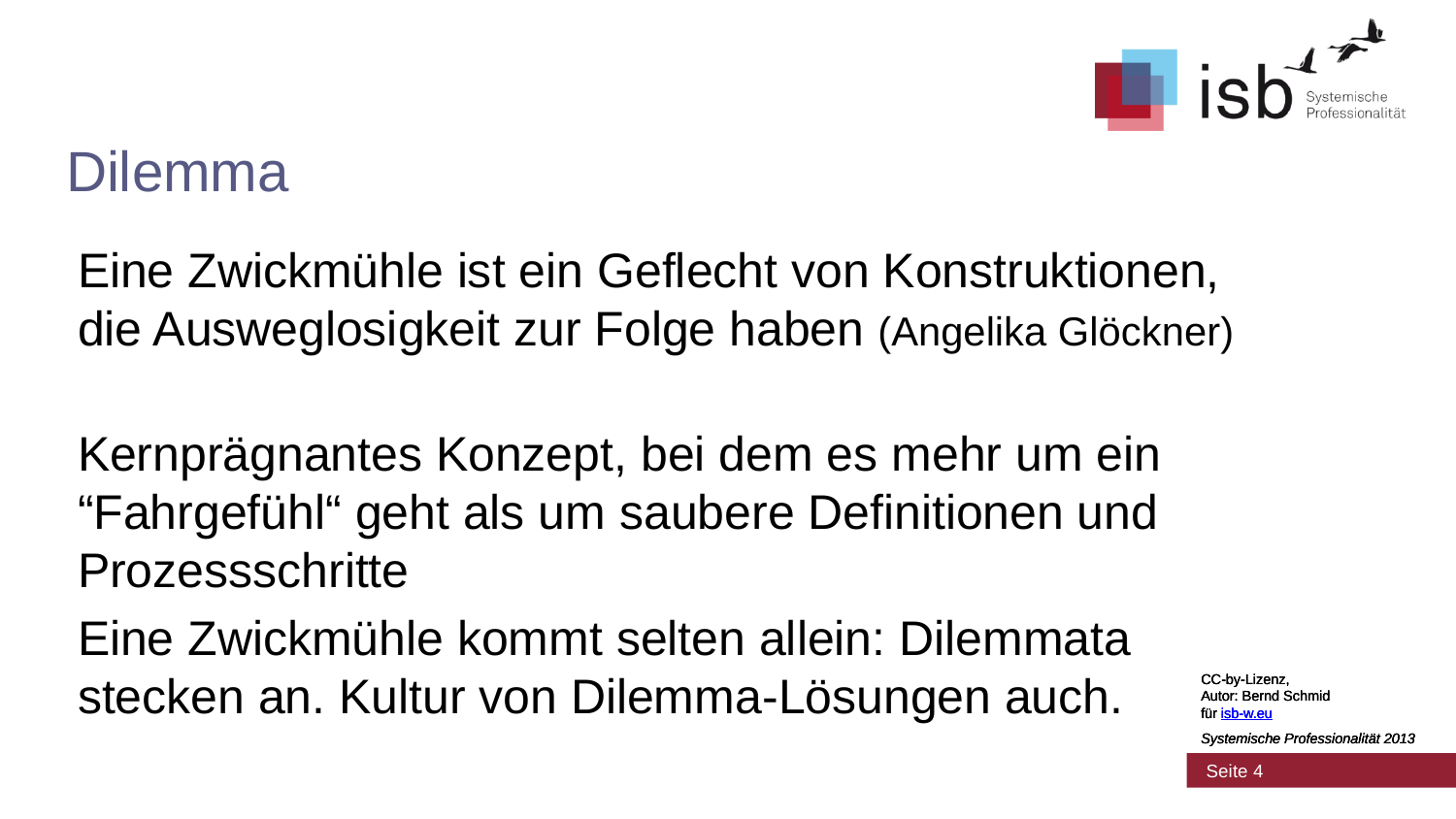

# Dilemma
Eine Zwickmühle ist ein Geflecht von Konstruktionen, die Ausweglosigkeit zur Folge haben (Angelika Glöckner)

Kernprägnantes Konzept, bei dem es mehr um ein “Fahrgefühl“ geht als um saubere Definitionen und Prozessschritte
Eine Zwickmühle kommt selten allein: Dilemmata stecken an. Kultur von Dilemma-Lösungen auch.

CC-by-Lizenz,
Autor: Bernd Schmid
für isb-w.eu
Systemische Professionalität 2013

CC-by-Lizenz,
Autor: Bernd Schmid
für isb-w.eu
Systemische Professionalität 2013
 Seite 4